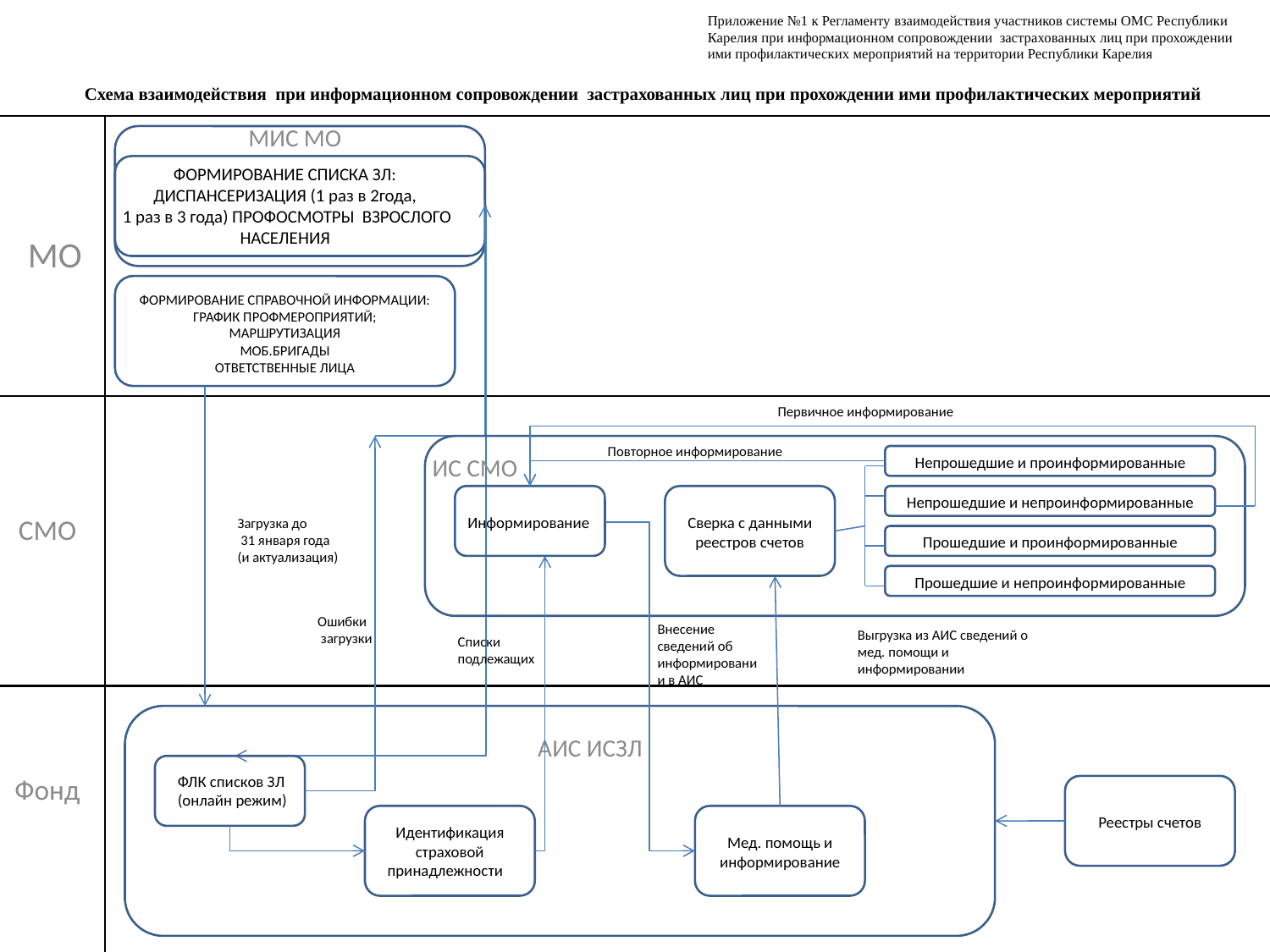

Приложение №1 к Регламенту взаимодействия участников системы ОМС Республики Карелия при информационном сопровождении  застрахованных лиц при прохождении ими профилактических мероприятий на территории Республики Карелия
Схема взаимодействия  при информационном сопровождении  застрахованных лиц при прохождении ими профилактических мероприятий
МИС МО

ФОРМИРОВАНИЕ СПИСКА ЗЛ:
ДИСПАНСЕРИЗАЦИЯ (1 раз в 2года,
 1 раз в 3 года) ПРОФОСМОТРЫ  ВЗРОСЛОГО НАСЕЛЕНИЯ

МО

ФОРМИРОВАНИЕ СПРАВОЧНОЙ ИНФОРМАЦИИ:
ГРАФИК ПРОФМЕРОПРИЯТИЙ;
МАРШРУТИЗАЦИЯ
МОБ.БРИГАДЫ
ОТВЕТСТВЕННЫЕ ЛИЦА
Первичное информирование

Повторное информирование
ИС СМО
Непрошедшие и проинформированные

Непрошедшие и непроинформированные

СМО
Информирование
Сверка с данными реестров счетов
Загрузка до
 31 января года
(и актуализация)
Прошедшие и проинформированные

Прошедшие и непроинформированные

Ошибки
 загрузки
Внесение сведений об информировании в АИС
Выгрузка из АИС сведений о мед. помощи и информировании
Списки подлежащих

АИС ИСЗЛ

ФЛК списков ЗЛ
(онлайн режим)
Фонд

Реестры счетов
Идентификация страховой
принадлежности
Мед. помощь и информирование
#